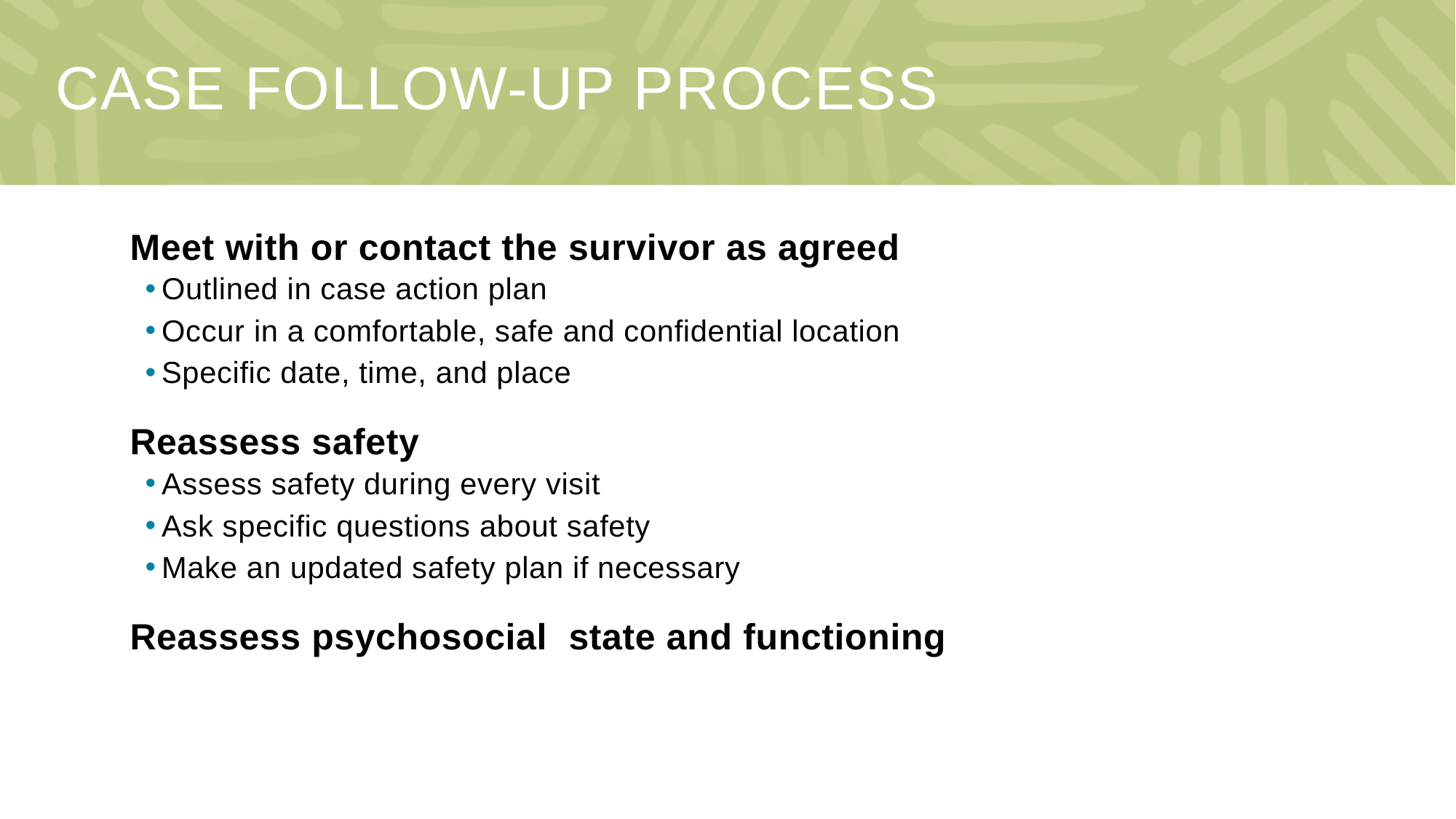

# Case Follow-up process
Meet with or contact the survivor as agreed
Outlined in case action plan
Occur in a comfortable, safe and confidential location
Specific date, time, and place
Reassess safety
Assess safety during every visit
Ask specific questions about safety
Make an updated safety plan if necessary
Reassess psychosocial  state and functioning